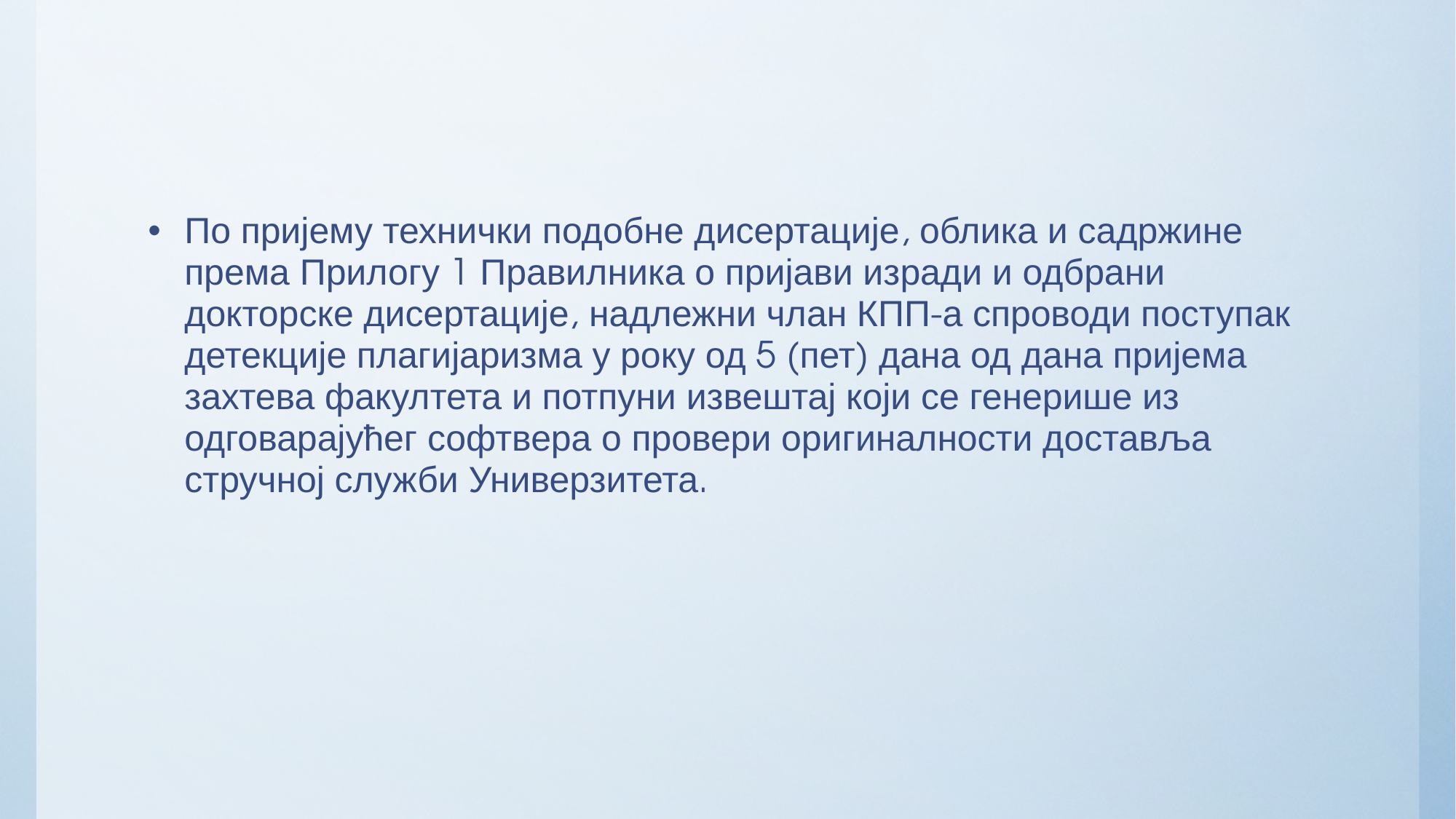

#
По пријему технички подобне дисертације, облика и садржине према Прилогу 1 Правилника о пријави изради и одбрани докторске дисертације, надлежни члан КПП-а спроводи поступак детекције плагијаризма у року од 5 (пет) дана од дана пријема захтева факултета и потпуни извештај који се генерише из одговарајућег софтвера о провери оригиналности доставља стручној служби Универзитета.